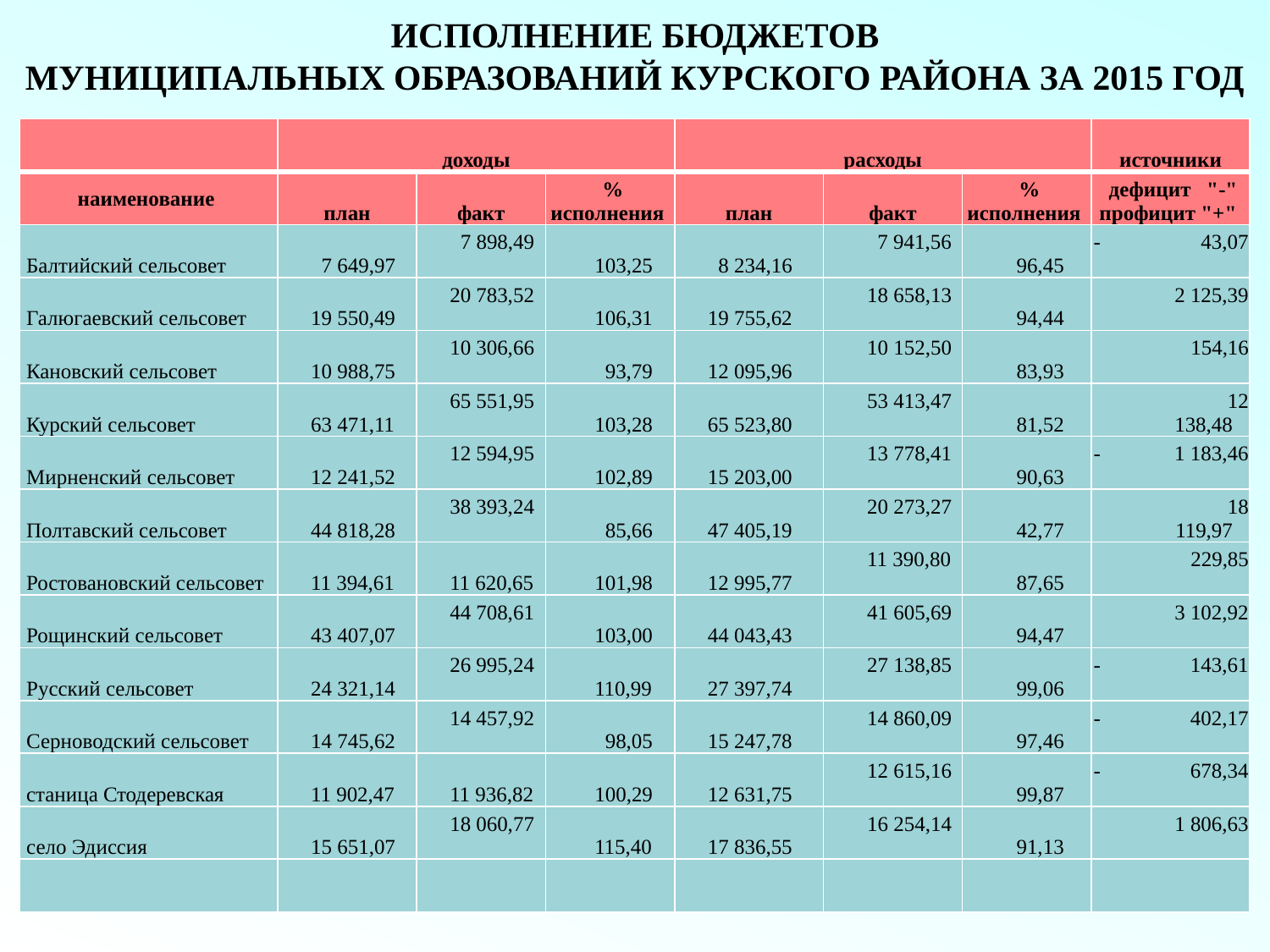

# ИСПОЛНЕНИЕ БЮДЖЕТОВ МУНИЦИПАЛЬНЫХ ОБРАЗОВАНИЙ КУРСКОГО РАЙОНА ЗА 2015 ГОД
|  | доходы |  |  | расходы |  |  | источники |
| --- | --- | --- | --- | --- | --- | --- | --- |
| наименование | план | факт | % исполнения | план | факт | % исполнения | дефицит "-" профицит "+" |
| Балтийский сельсовет | 7 649,97 | 7 898,49 | 103,25 | 8 234,16 | 7 941,56 | 96,45 | - 43,07 |
| Галюгаевский сельсовет | 19 550,49 | 20 783,52 | 106,31 | 19 755,62 | 18 658,13 | 94,44 | 2 125,39 |
| Кановский сельсовет | 10 988,75 | 10 306,66 | 93,79 | 12 095,96 | 10 152,50 | 83,93 | 154,16 |
| Курский сельсовет | 63 471,11 | 65 551,95 | 103,28 | 65 523,80 | 53 413,47 | 81,52 | 12 138,48 |
| Мирненский сельсовет | 12 241,52 | 12 594,95 | 102,89 | 15 203,00 | 13 778,41 | 90,63 | - 1 183,46 |
| Полтавский сельсовет | 44 818,28 | 38 393,24 | 85,66 | 47 405,19 | 20 273,27 | 42,77 | 18 119,97 |
| Ростовановский сельсовет | 11 394,61 | 11 620,65 | 101,98 | 12 995,77 | 11 390,80 | 87,65 | 229,85 |
| Рощинский сельсовет | 43 407,07 | 44 708,61 | 103,00 | 44 043,43 | 41 605,69 | 94,47 | 3 102,92 |
| Русский сельсовет | 24 321,14 | 26 995,24 | 110,99 | 27 397,74 | 27 138,85 | 99,06 | - 143,61 |
| Серноводский сельсовет | 14 745,62 | 14 457,92 | 98,05 | 15 247,78 | 14 860,09 | 97,46 | - 402,17 |
| станица Стодеревская | 11 902,47 | 11 936,82 | 100,29 | 12 631,75 | 12 615,16 | 99,87 | - 678,34 |
| село Эдиссия | 15 651,07 | 18 060,77 | 115,40 | 17 836,55 | 16 254,14 | 91,13 | 1 806,63 |
|  |  |  |  |  |  |  |  |